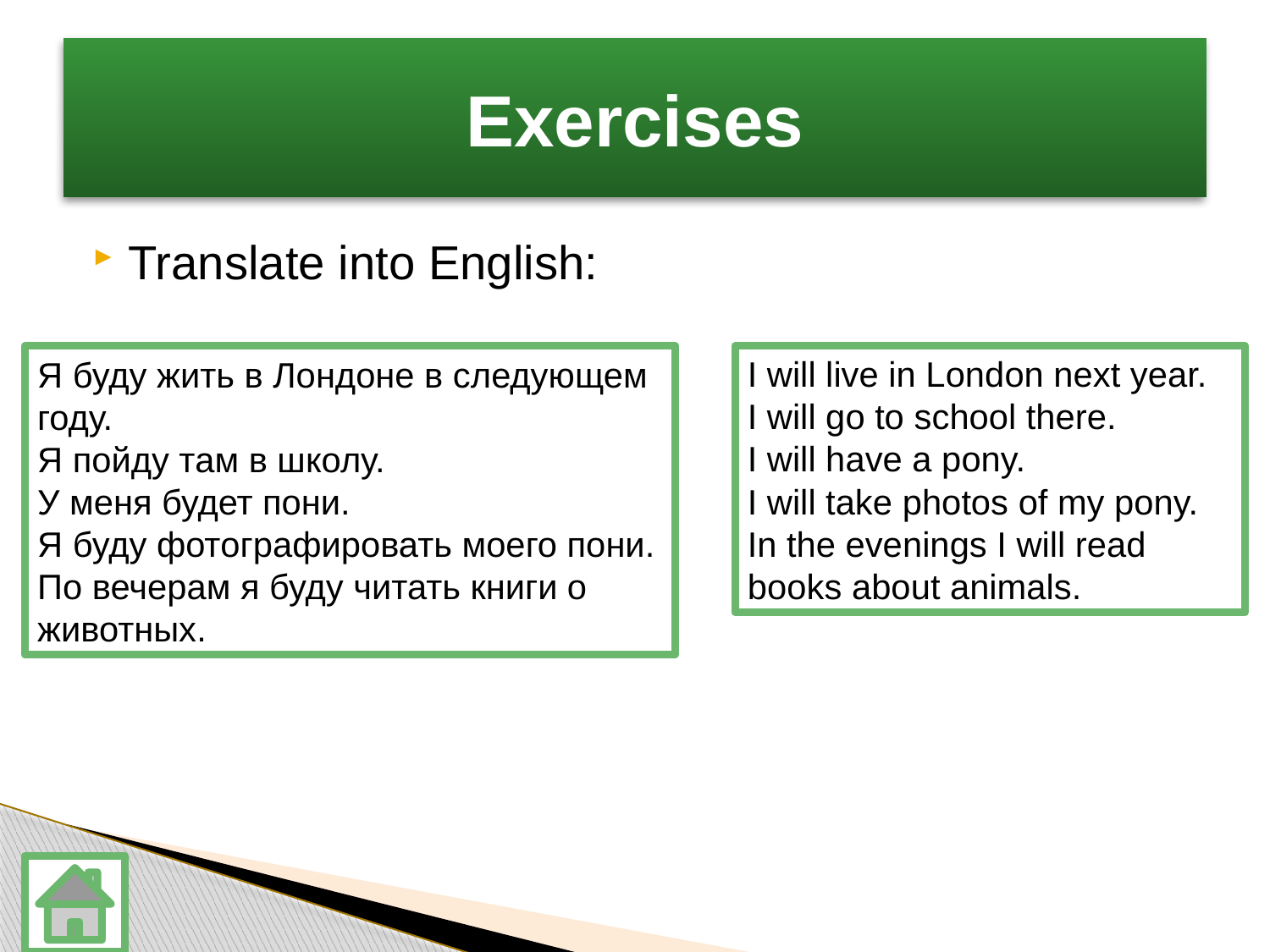

# Exercises
Translate into English:

Я буду жить в Лондоне в следующем году.
Я пойду там в школу.
У меня будет пони.
Я буду фотографировать моего пони.
По вечерам я буду читать книги о животных.
I will live in London next year.
I will go to school there.
I will have a pony.
I will take photos of my pony.
In the evenings I will read books about animals.